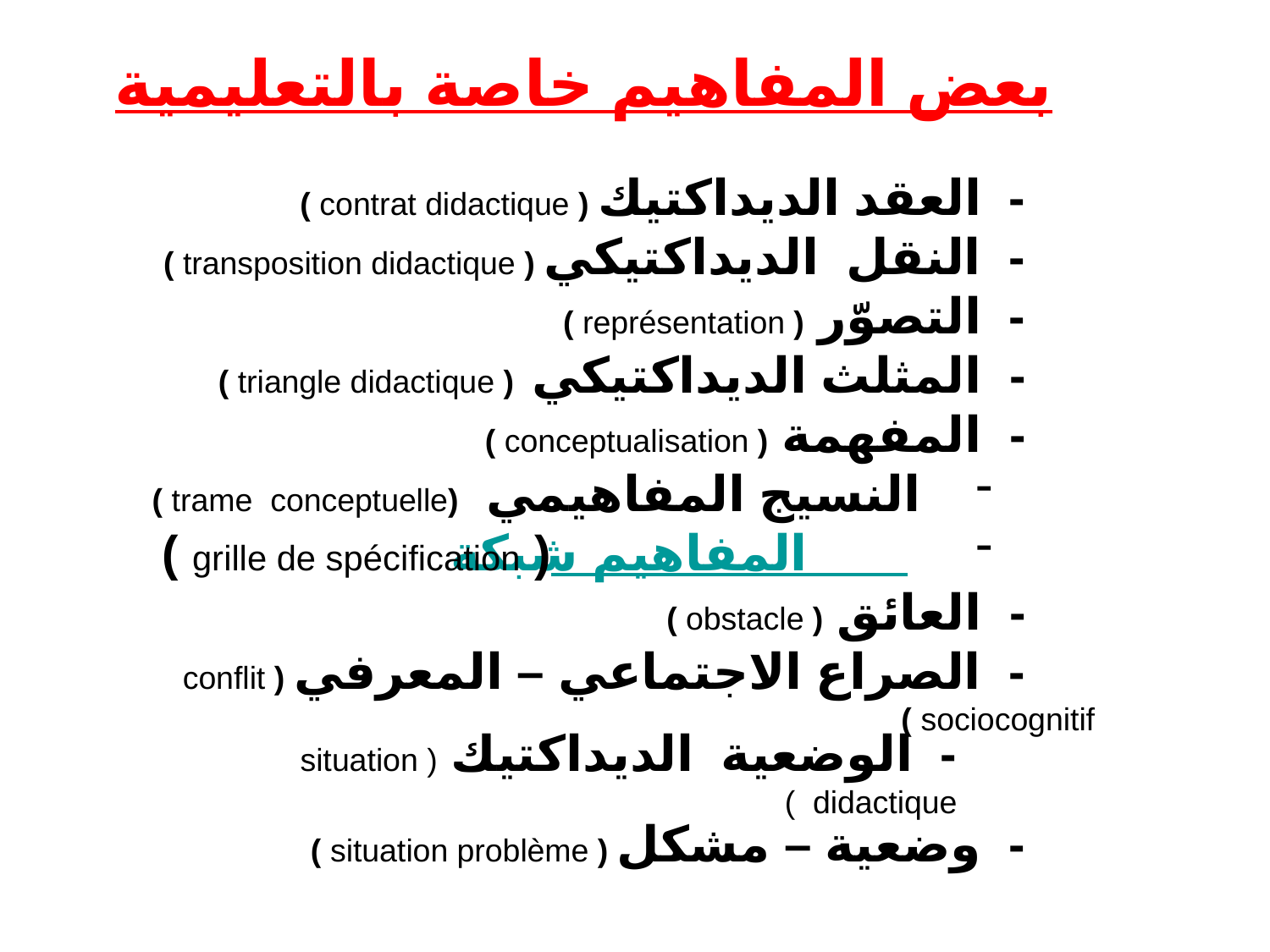

بعض المفاهيم خاصة بالتعليمية
-  العقد الديداكتيك ( contrat didactique )
-  النقل  الديداكتيكي ( transposition didactique )
-  التصوّر ( représentation )
-  المثلث الديداكتيكي  ( triangle didactique )
-  المفهمة ( conceptualisation )
   النسيج المفاهيمي  (trame  conceptuelle )
   شبكة المفاهيم ( grille de spécification )
-  العائق ( obstacle )
-  الصراع الاجتماعي – المعرفي ( conflit sociocognitif )

-  وضعية – مشكل ( situation problème )
-  الوضعية  الديداكتيك (situation  didactique  )